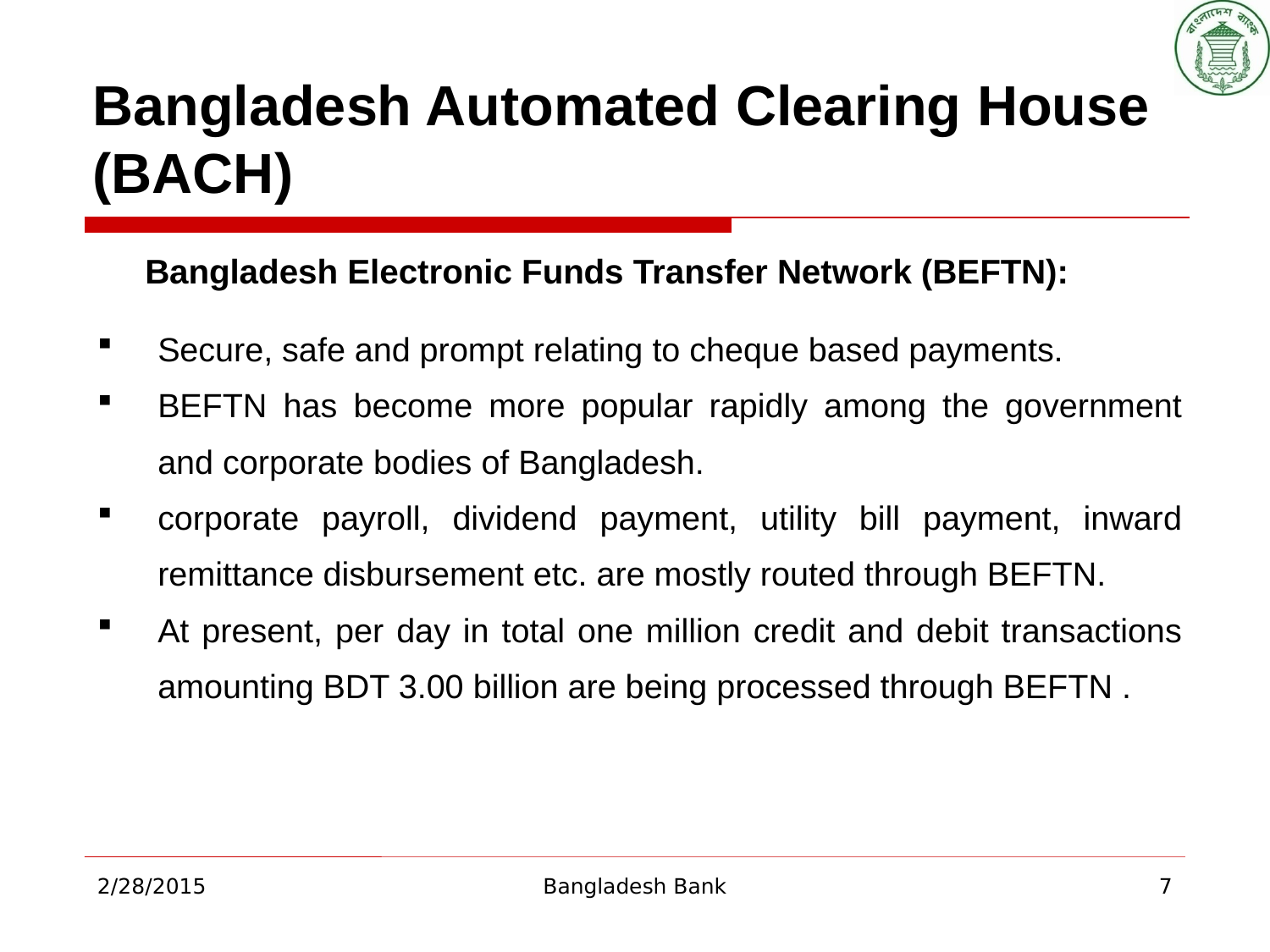

# Bangladesh Automated Clearing House (BACH)
     Bangladesh Electronic Funds Transfer Network (BEFTN):

Secure, safe and prompt relating to cheque based payments.
BEFTN has become more popular rapidly among the government and corporate bodies of Bangladesh.
corporate payroll, dividend payment, utility bill payment, inward remittance disbursement etc. are mostly routed through BEFTN.
At present, per day in total one million credit and debit transactions amounting BDT 3.00 billion are being processed through BEFTN .
2/28/2015
Bangladesh Bank
7